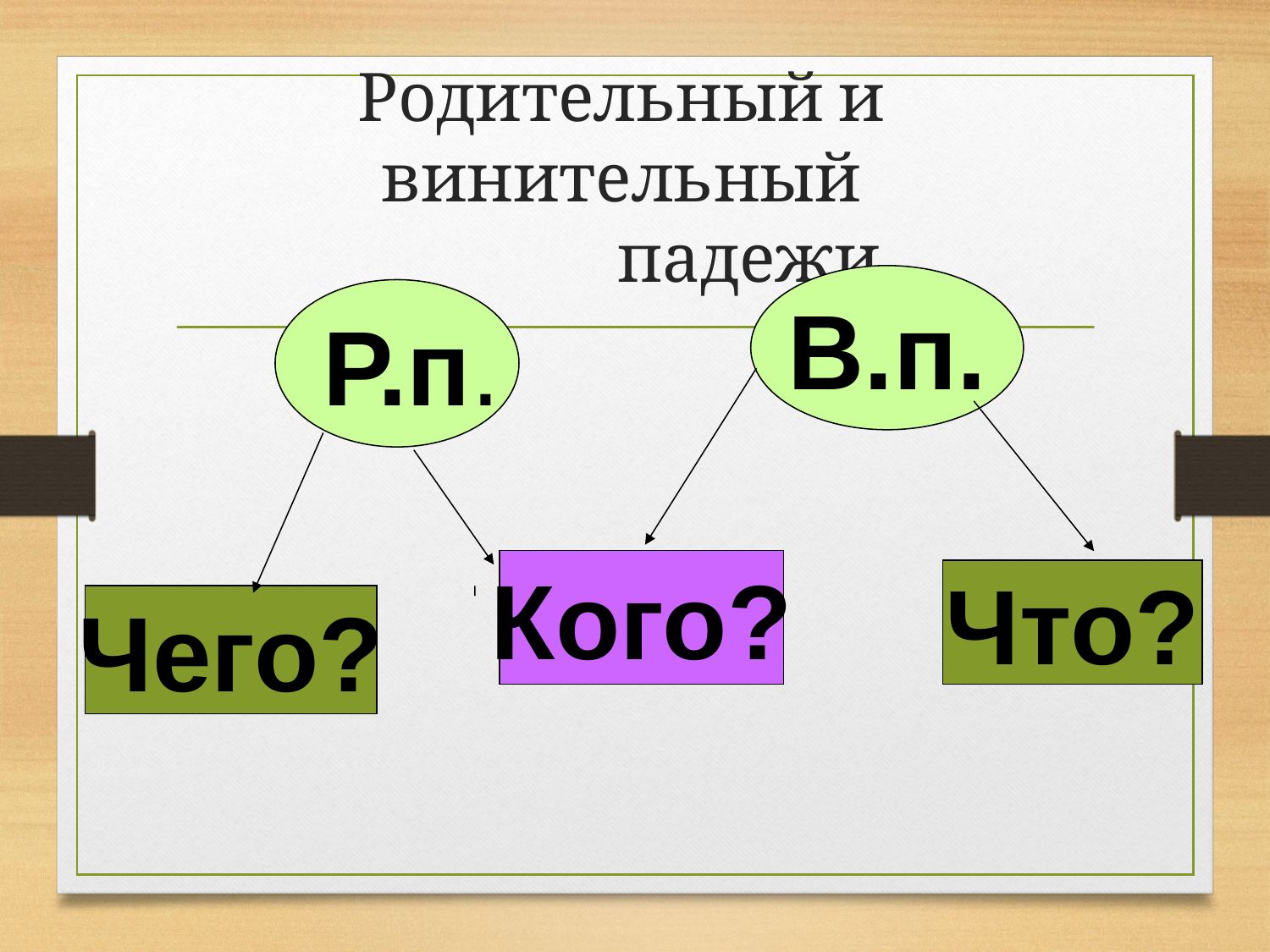

# Родительный и винительный падежи
В.п.
 Р.п.

Кого?
Что?
Чего?